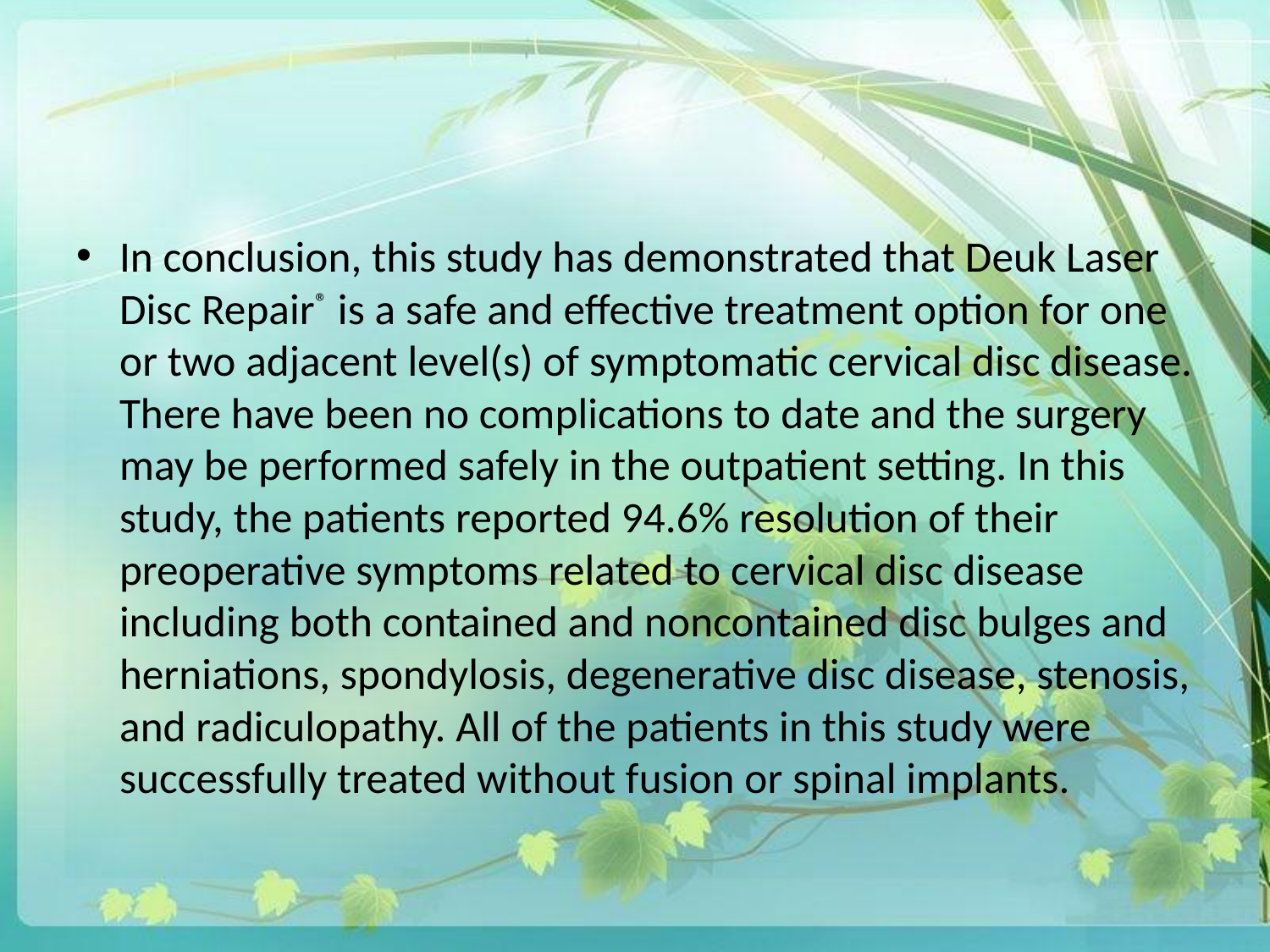

#
In conclusion, this study has demonstrated that Deuk Laser Disc Repair® is a safe and effective treatment option for one or two adjacent level(s) of symptomatic cervical disc disease. There have been no complications to date and the surgery may be performed safely in the outpatient setting. In this study, the patients reported 94.6% resolution of their preoperative symptoms related to cervical disc disease including both contained and noncontained disc bulges and herniations, spondylosis, degenerative disc disease, stenosis, and radiculopathy. All of the patients in this study were successfully treated without fusion or spinal implants.